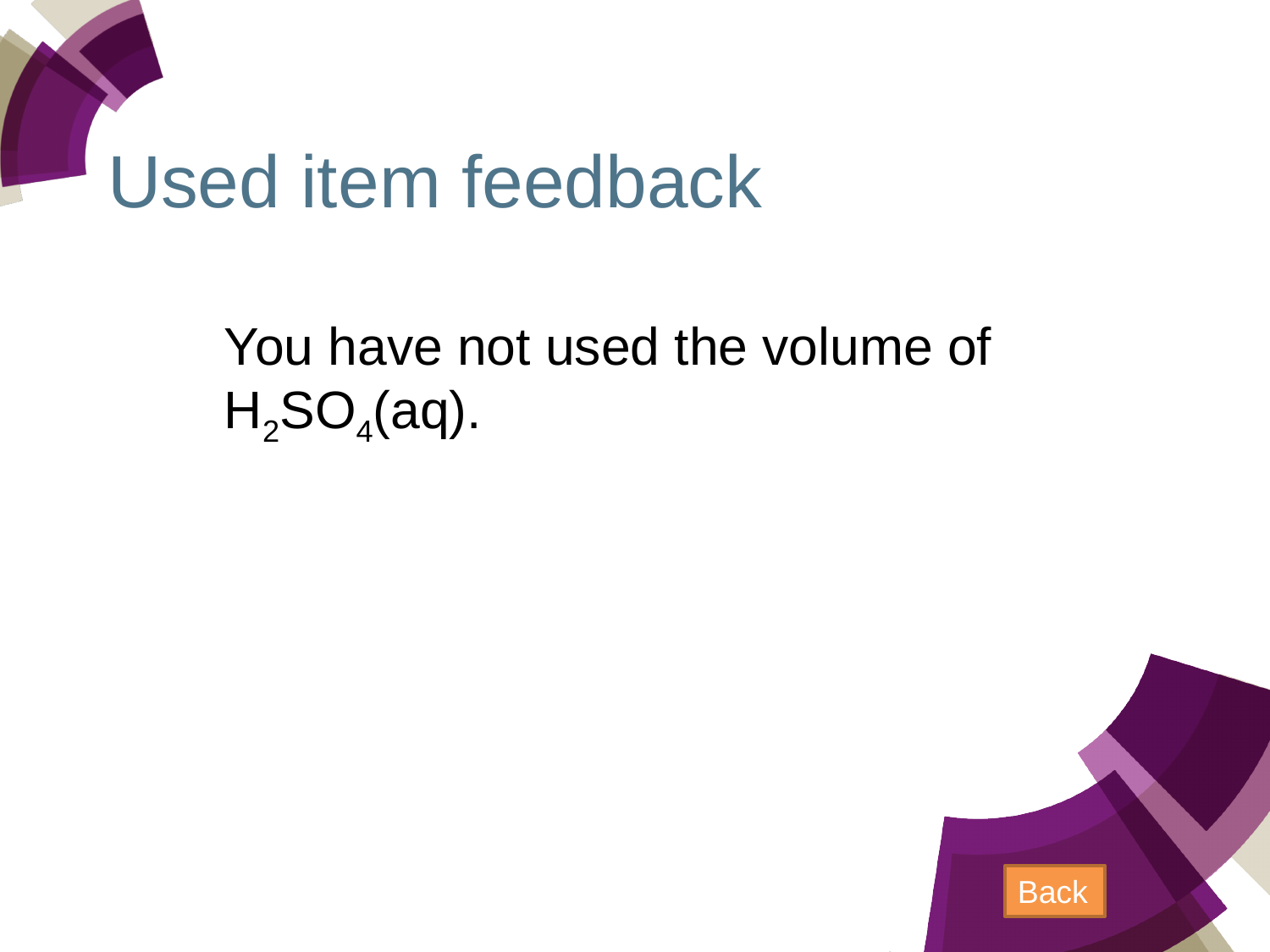

# Used item feedback
You have not used the volume of H2SO4(aq).
Back